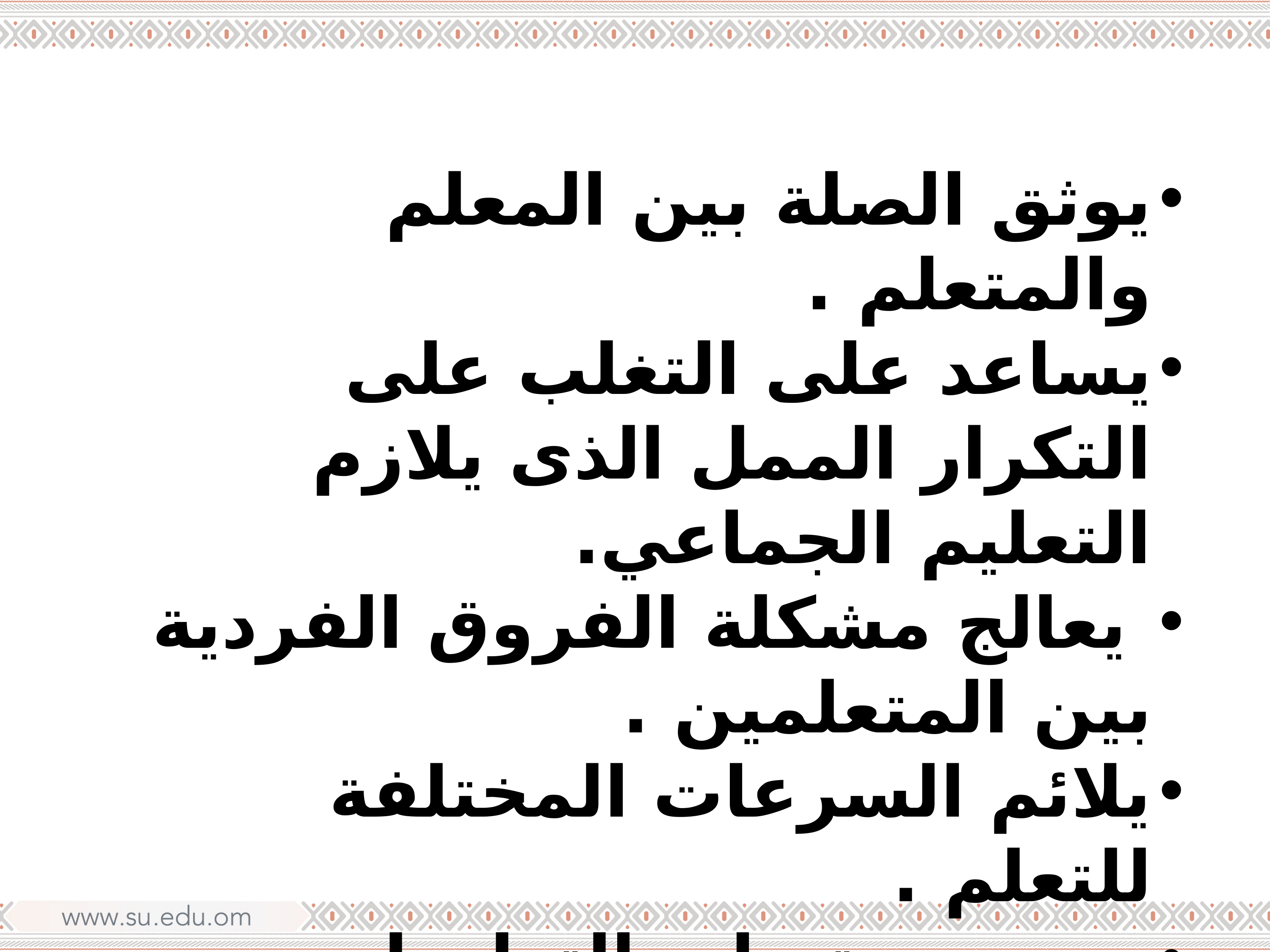

يوثق الصلة بين المعلم والمتعلم .
يساعد على التغلب على التكرار الممل الذى يلازم التعليم الجماعي.
 يعالج مشكلة الفروق الفردية بين المتعلمين .
يلائم السرعات المختلفة للتعلم .
يحدد مستويات التعلم لدى المتعلمين .
 يسهل مهمة التعليم لدى المعلم .
يوفر وقت وجهد كل من المعلم والمتعلم .